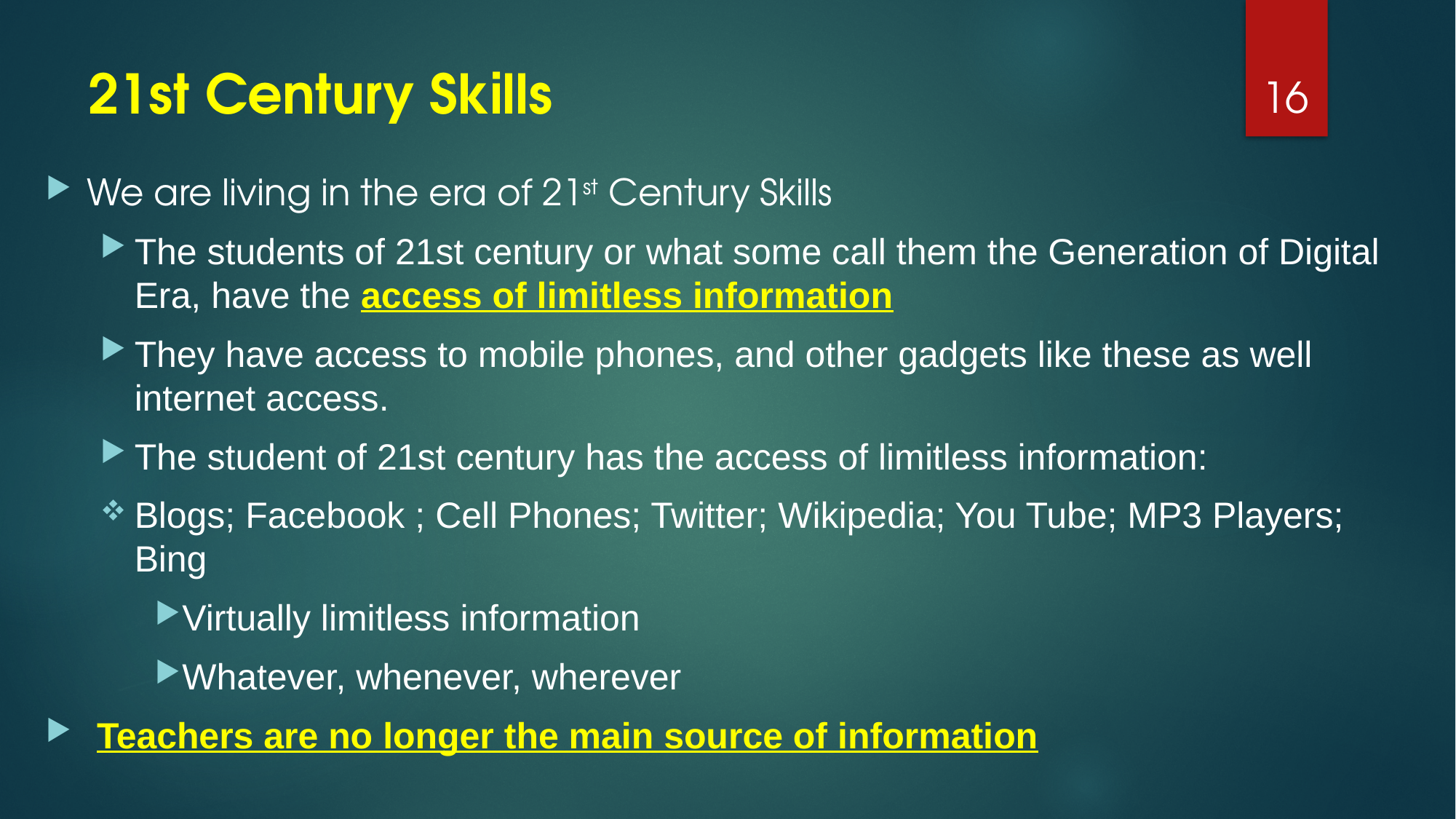

16
# 21st Century Skills
We are living in the era of 21st Century Skills
The students of 21st century or what some call them the Generation of Digital Era, have the access of limitless information
They have access to mobile phones, and other gadgets like these as well internet access.
The student of 21st century has the access of limitless information:
Blogs; Facebook ; Cell Phones; Twitter; Wikipedia; You Tube; MP3 Players; Bing
Virtually limitless information
Whatever, whenever, wherever
 Teachers are no longer the main source of information